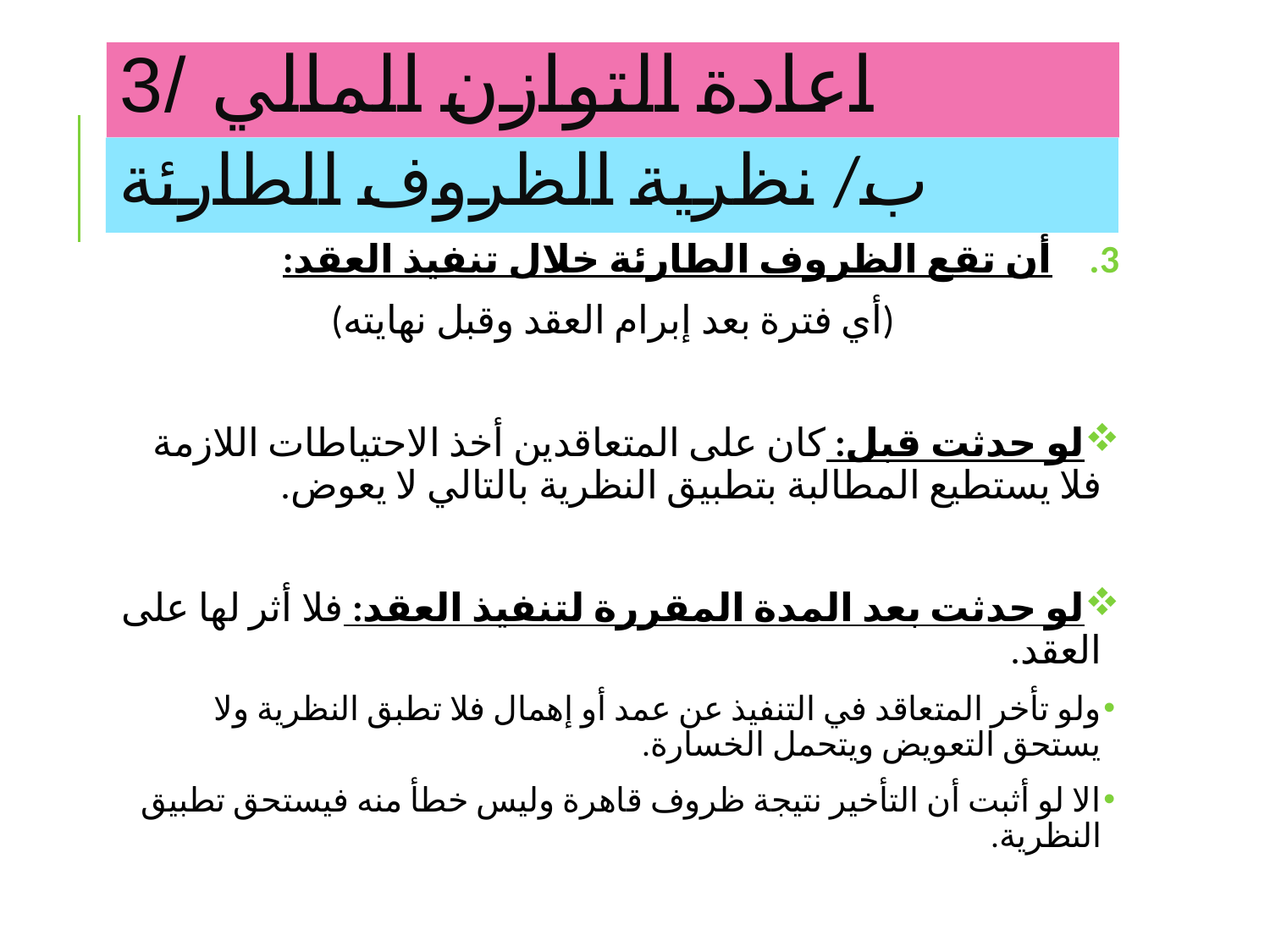

3/ اعادة التوازن المالي
#
ب/ نظرية الظروف الطارئة
أن تقع الظروف الطارئة خلال تنفيذ العقد:
(أي فترة بعد إبرام العقد وقبل نهايته)

لو حدثت قبل: كان على المتعاقدين أخذ الاحتياطات اللازمة فلا يستطيع المطالبة بتطبيق النظرية بالتالي لا يعوض.

لو حدثت بعد المدة المقررة لتنفيذ العقد: فلا أثر لها على العقد.
ولو تأخر المتعاقد في التنفيذ عن عمد أو إهمال فلا تطبق النظرية ولا يستحق التعويض ويتحمل الخسارة.
الا لو أثبت أن التأخير نتيجة ظروف قاهرة وليس خطأ منه فيستحق تطبيق النظرية.